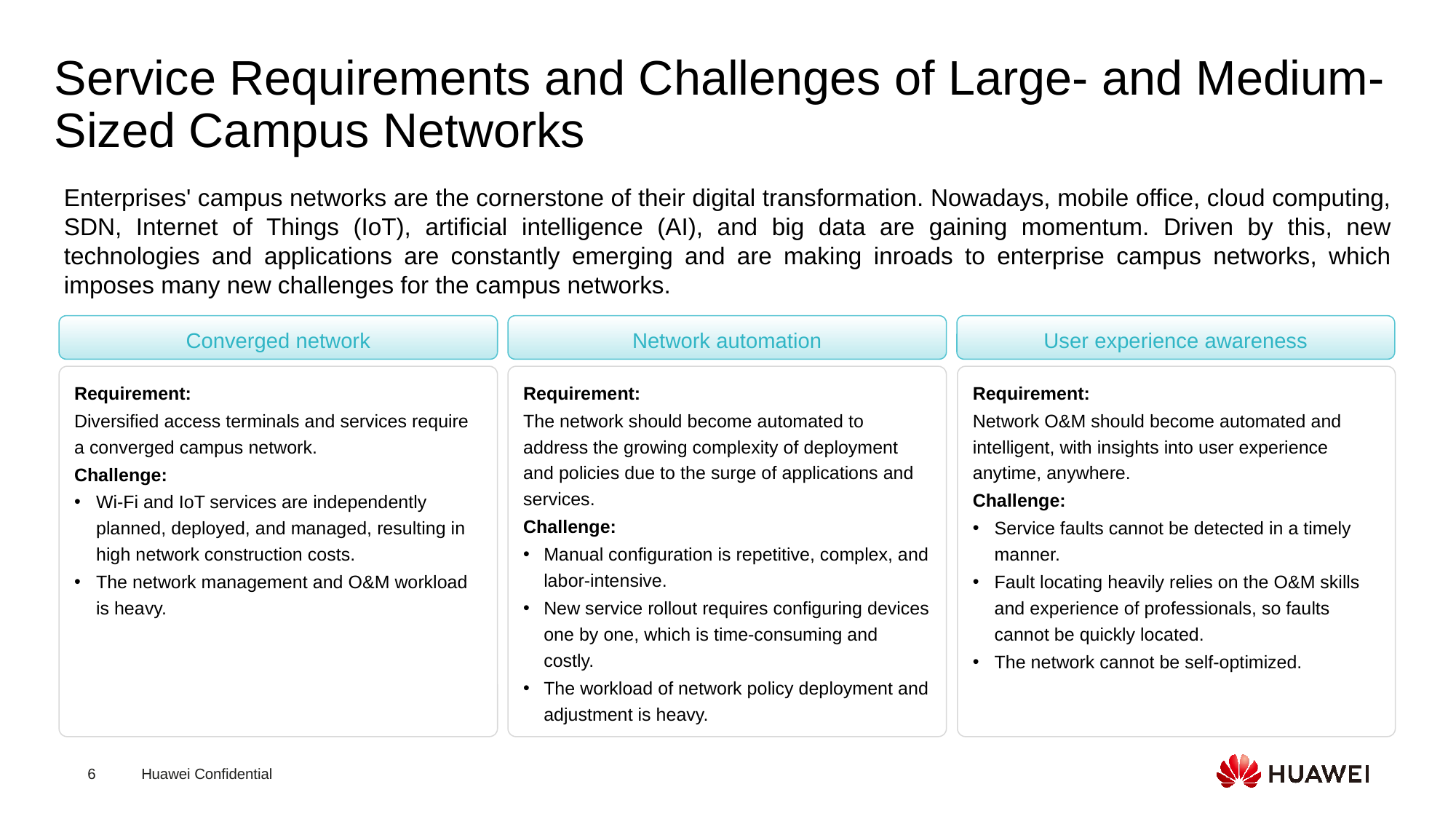

# Service Requirements and Challenges of Large- and Medium-Sized Campus Networks
Enterprises' campus networks are the cornerstone of their digital transformation. Nowadays, mobile office, cloud computing, SDN, Internet of Things (IoT), artificial intelligence (AI), and big data are gaining momentum. Driven by this, new technologies and applications are constantly emerging and are making inroads to enterprise campus networks, which imposes many new challenges for the campus networks.
Converged network
Requirement:
Diversified access terminals and services require a converged campus network.
Challenge:
Wi-Fi and IoT services are independently planned, deployed, and managed, resulting in high network construction costs.
The network management and O&M workload is heavy.

Network automation
Requirement:
The network should become automated to address the growing complexity of deployment and policies due to the surge of applications and services.
Challenge:
Manual configuration is repetitive, complex, and labor-intensive.
New service rollout requires configuring devices one by one, which is time-consuming and costly.
The workload of network policy deployment and adjustment is heavy.
User experience awareness
Requirement:
Network O&M should become automated and intelligent, with insights into user experience anytime, anywhere.
Challenge:
Service faults cannot be detected in a timely manner.
Fault locating heavily relies on the O&M skills and experience of professionals, so faults cannot be quickly located.
The network cannot be self-optimized.